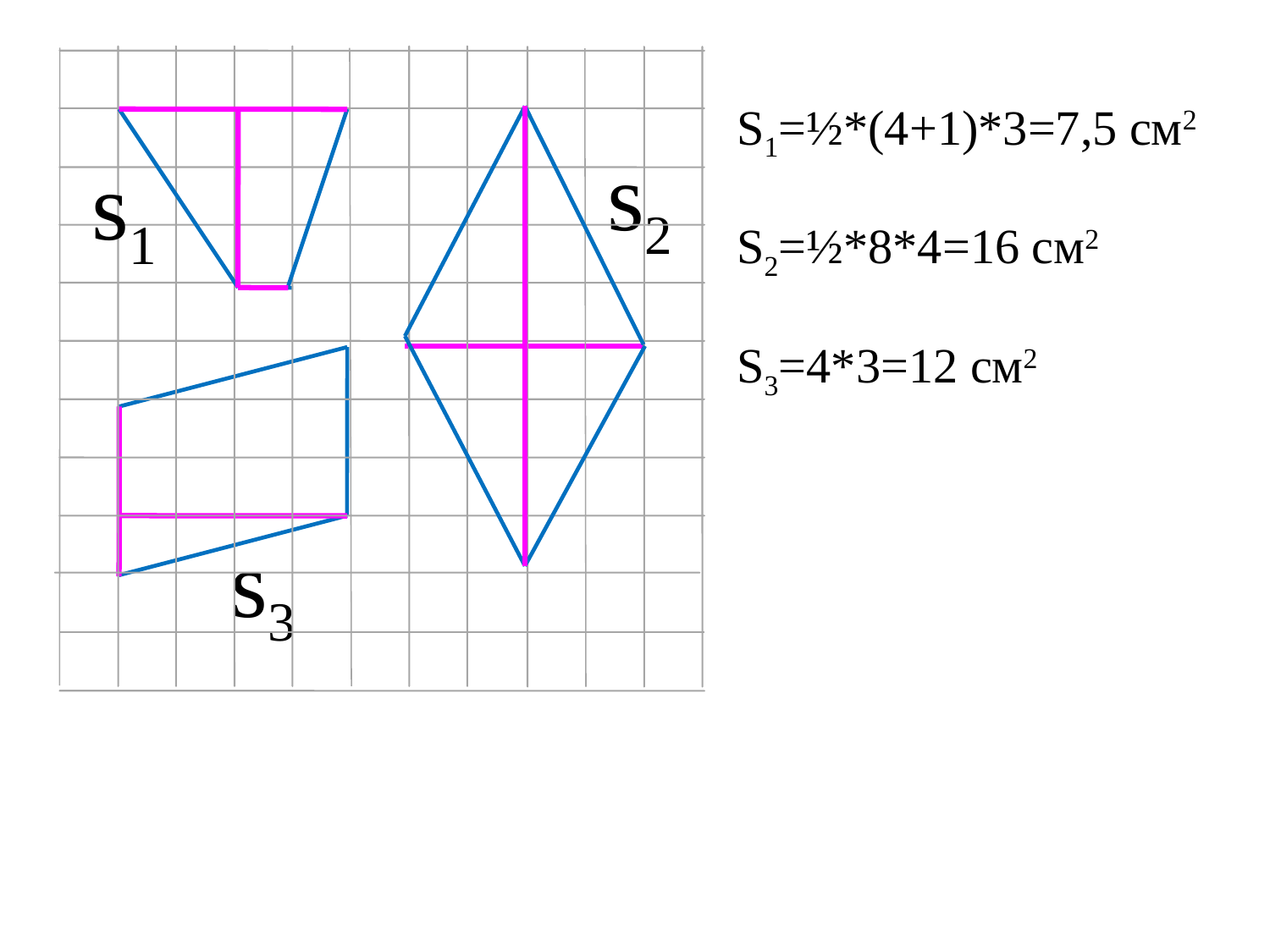

S1=½*(4+1)*3=7,5 см2
s2
s1
S2=½*8*4=16 см2
S3=4*3=12 см2
s3